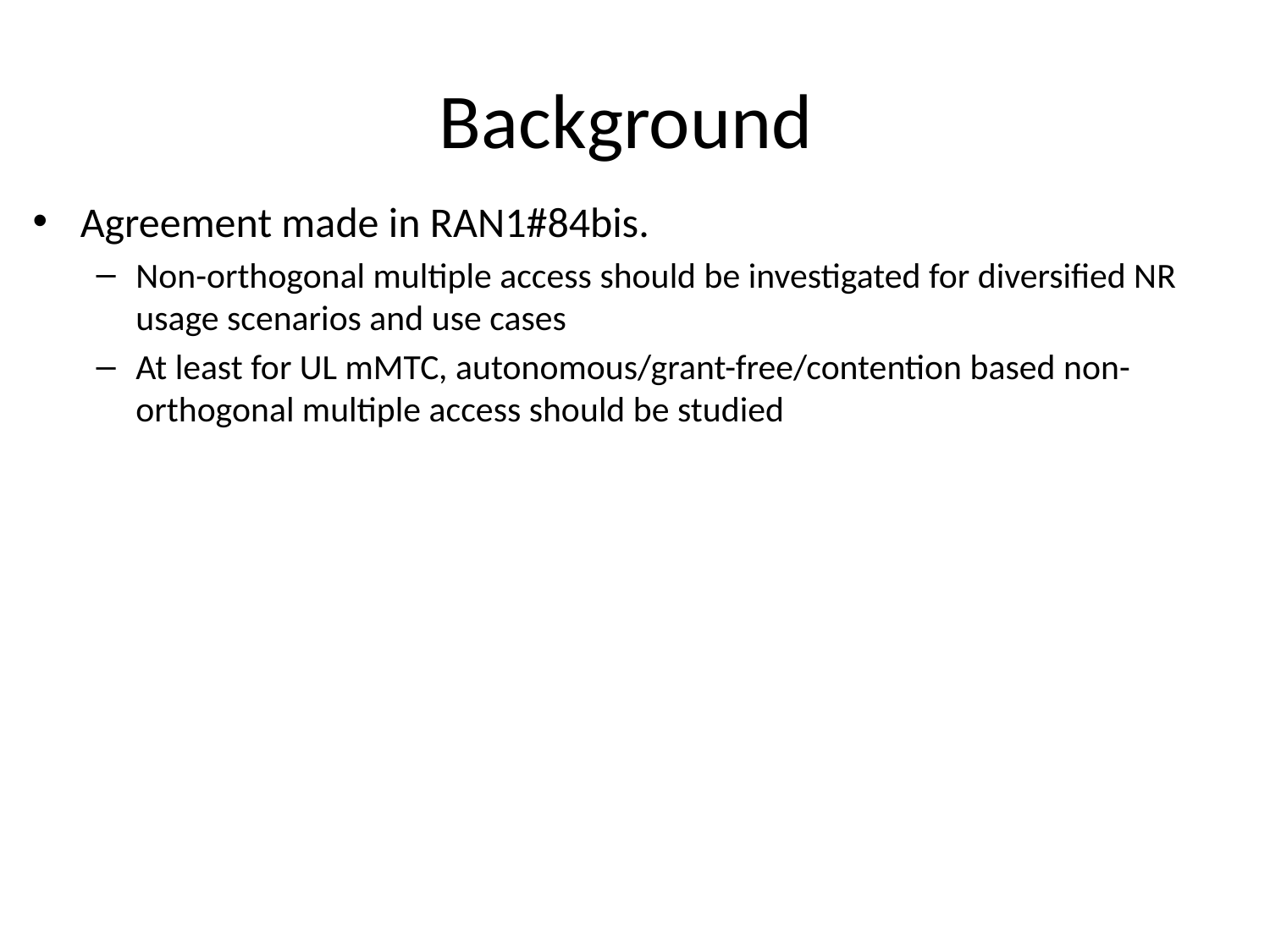

# Background
Agreement made in RAN1#84bis.
Non-orthogonal multiple access should be investigated for diversified NR usage scenarios and use cases
At least for UL mMTC, autonomous/grant-free/contention based non-orthogonal multiple access should be studied